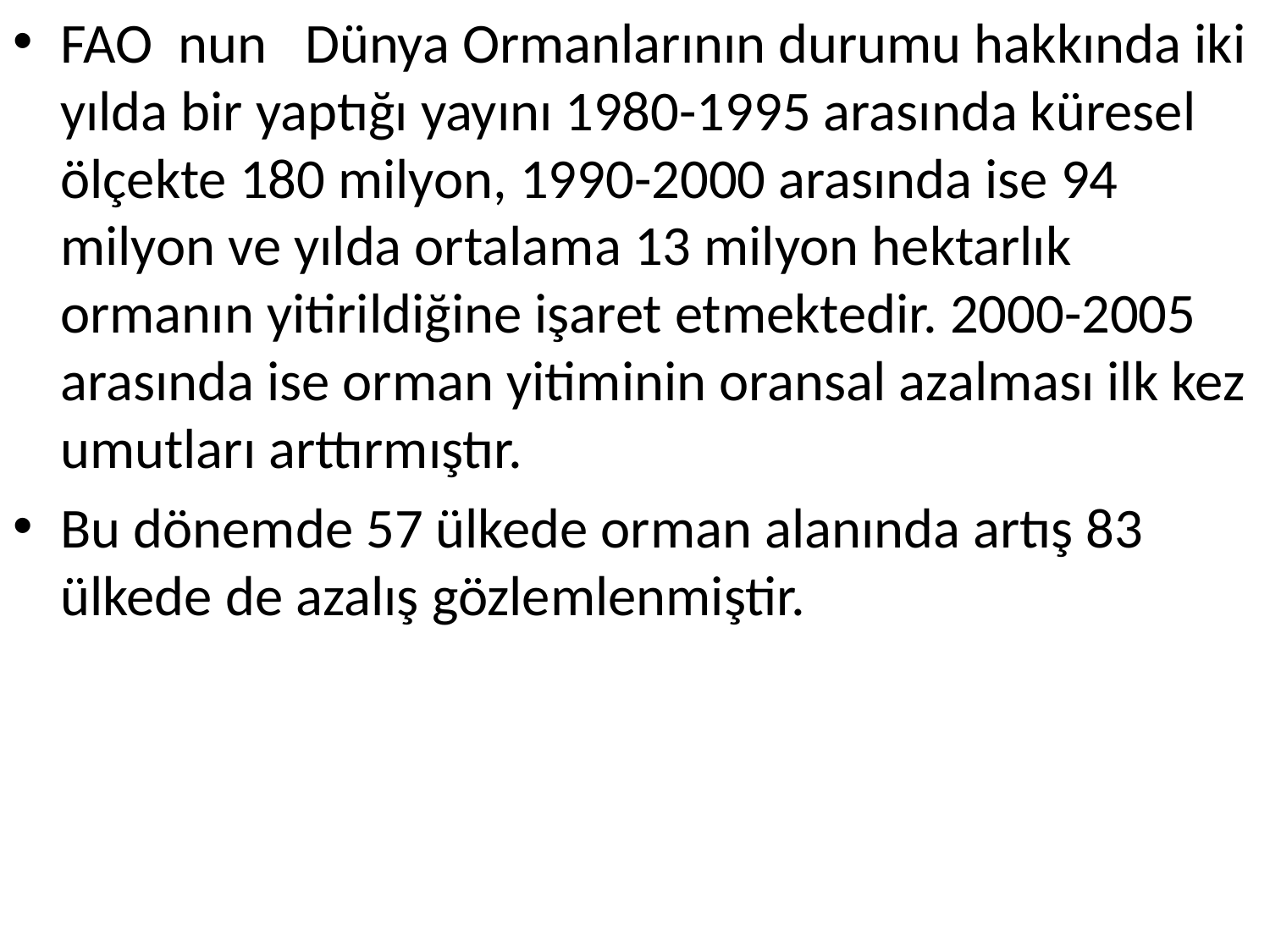

FAO  nun   Dünya Ormanlarının durumu hakkında iki yılda bir yaptığı yayını 1980-1995 arasında küresel ölçekte 180 milyon, 1990-2000 arasında ise 94 milyon ve yılda ortalama 13 milyon hektarlık ormanın yitirildiğine işaret etmektedir. 2000-2005 arasında ise orman yitiminin oransal azalması ilk kez umutları arttırmıştır.
Bu dönemde 57 ülkede orman alanında artış 83 ülkede de azalış gözlemlenmiştir.